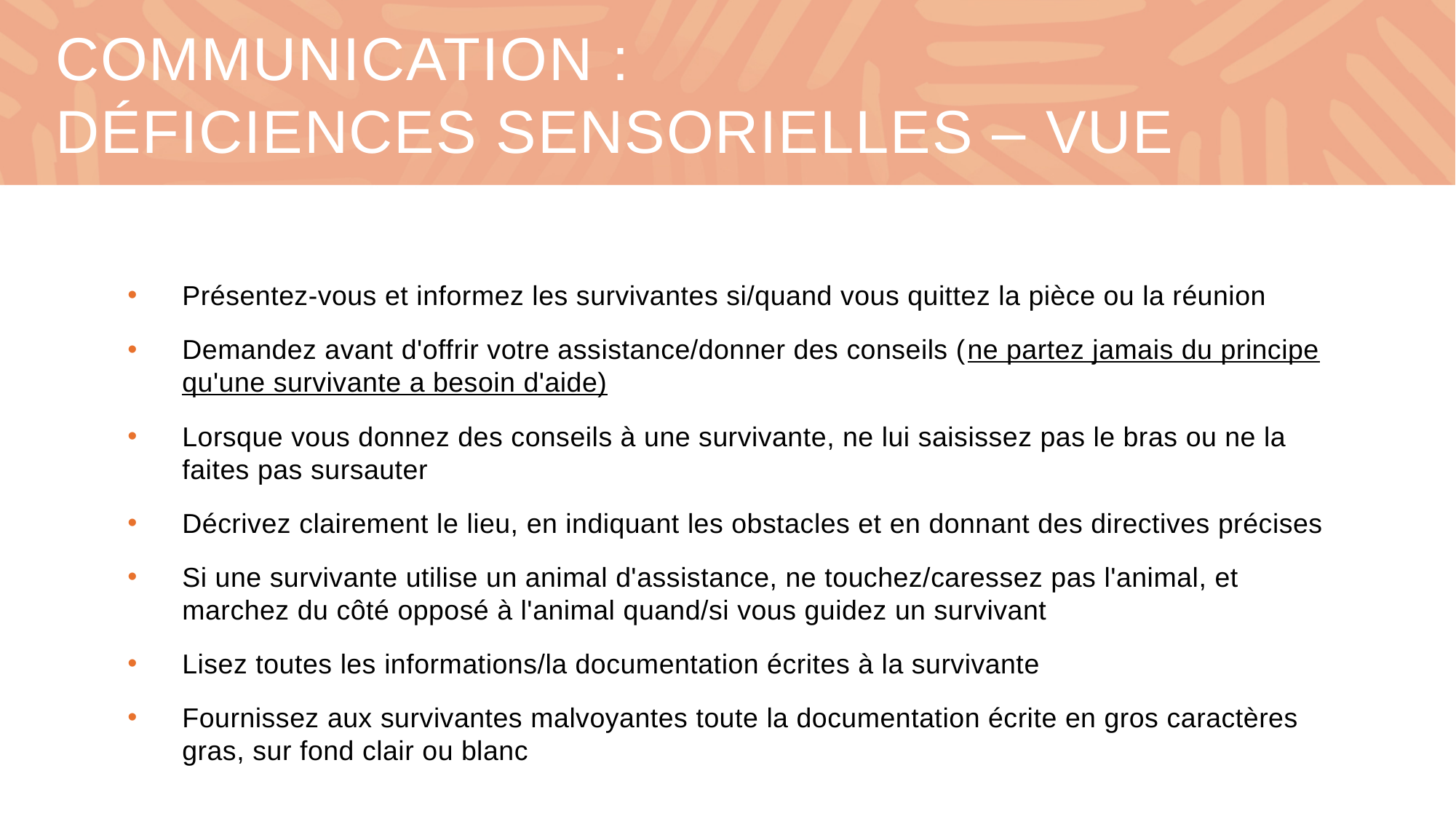

Communication :
Déficiences sensorielles – Vue
Présentez-vous et informez les survivantes si/quand vous quittez la pièce ou la réunion
Demandez avant d'offrir votre assistance/donner des conseils (ne partez jamais du principe qu'une survivante a besoin d'aide)
Lorsque vous donnez des conseils à une survivante, ne lui saisissez pas le bras ou ne la faites pas sursauter
Décrivez clairement le lieu, en indiquant les obstacles et en donnant des directives précises
Si une survivante utilise un animal d'assistance, ne touchez/caressez pas l'animal, et marchez du côté opposé à l'animal quand/si vous guidez un survivant
Lisez toutes les informations/la documentation écrites à la survivante
Fournissez aux survivantes malvoyantes toute la documentation écrite en gros caractères gras, sur fond clair ou blanc